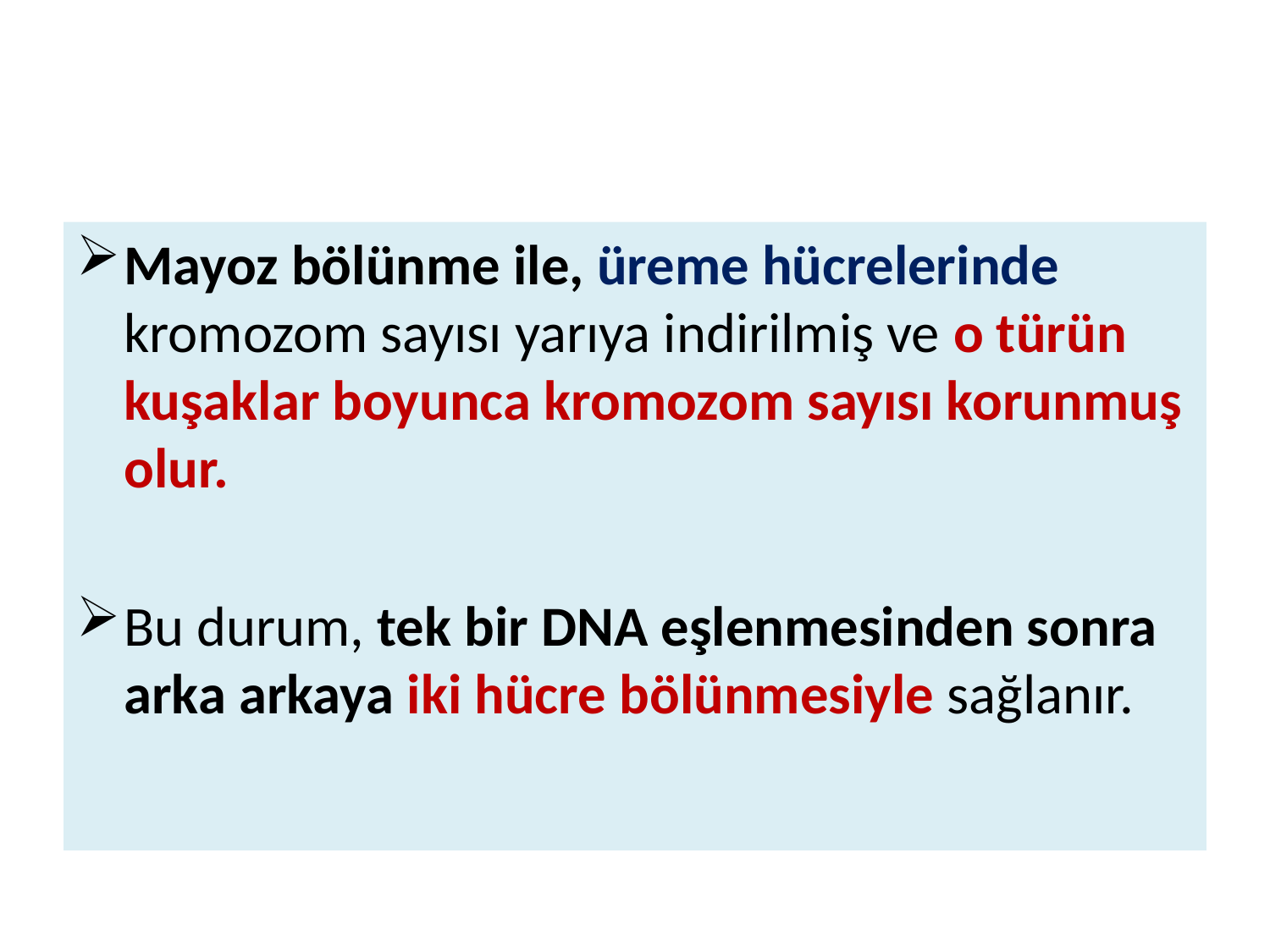

#
Mayoz bölünme ile, üreme hücrelerinde kromozom sayısı yarıya indirilmiş ve o türün kuşaklar boyunca kromozom sayısı korunmuş olur.

Bu durum, tek bir DNA eşlenmesinden sonra arka arkaya iki hücre bölünmesiyle sağlanır.